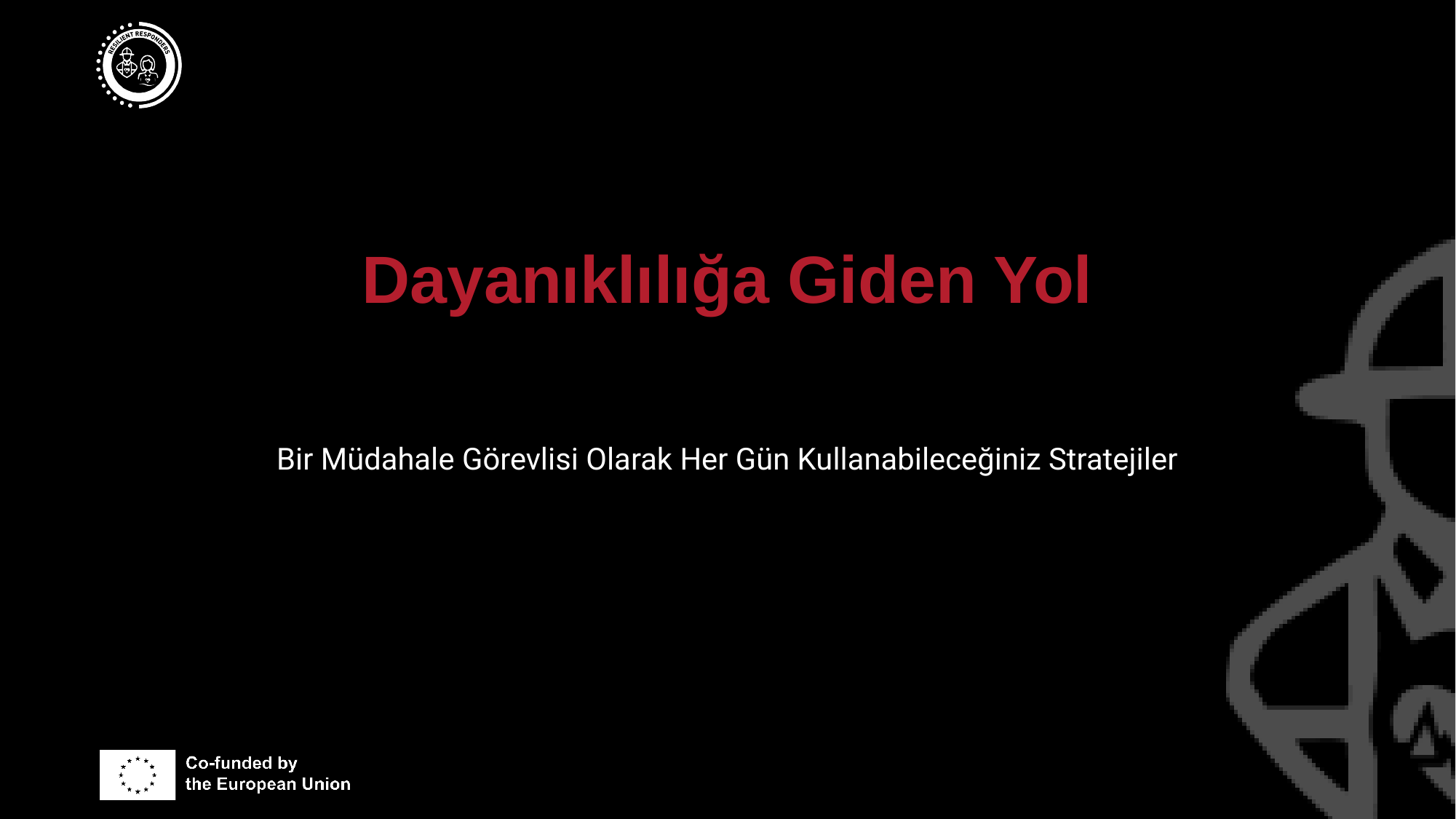

# Dayanıklılığa Giden Yol
Bir Müdahale Görevlisi Olarak Her Gün Kullanabileceğiniz Stratejiler